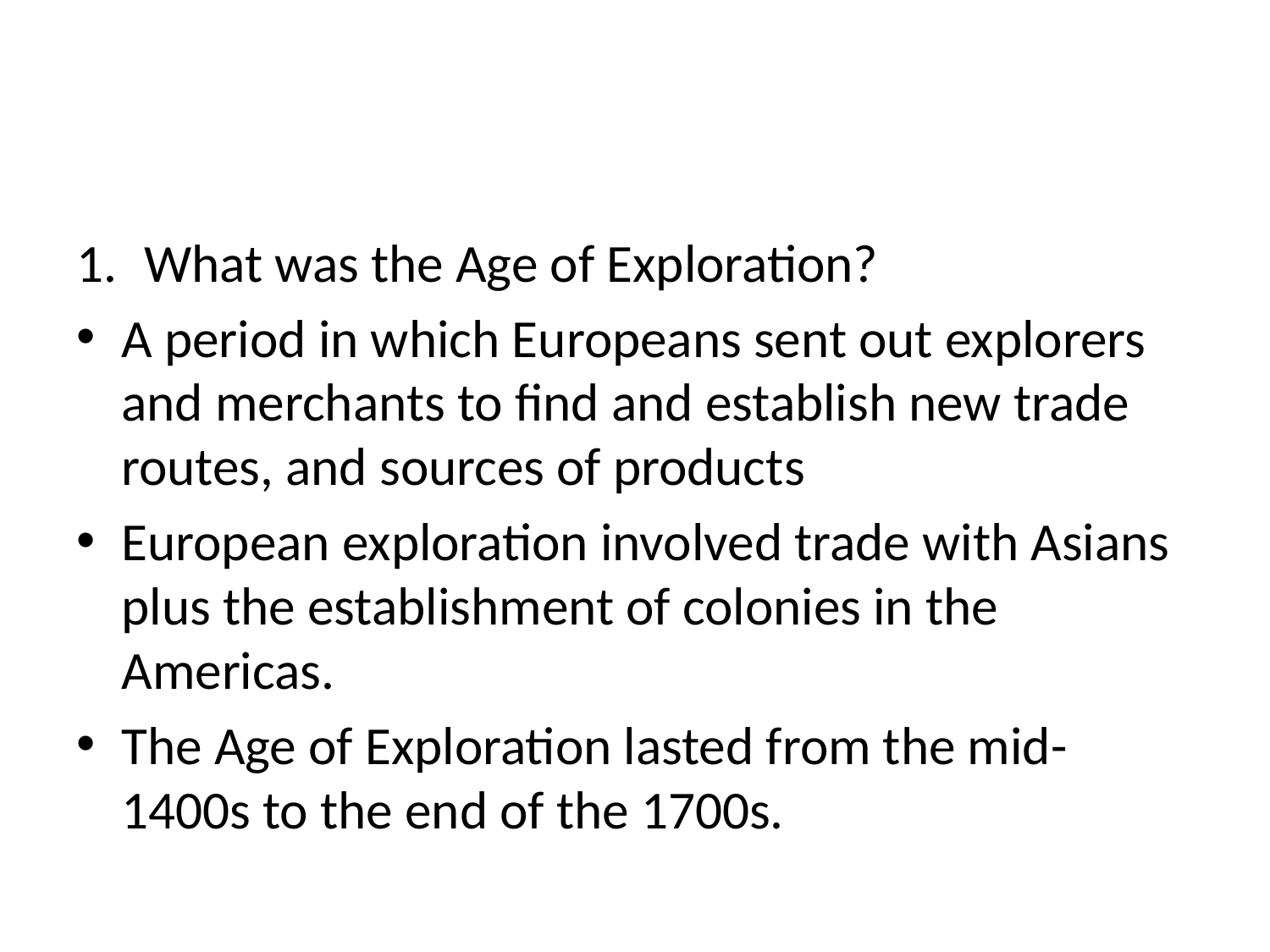

#
What was the Age of Exploration?
A period in which Europeans sent out explorers and merchants to find and establish new trade routes, and sources of products
European exploration involved trade with Asians plus the establishment of colonies in the Americas.
The Age of Exploration lasted from the mid-1400s to the end of the 1700s.